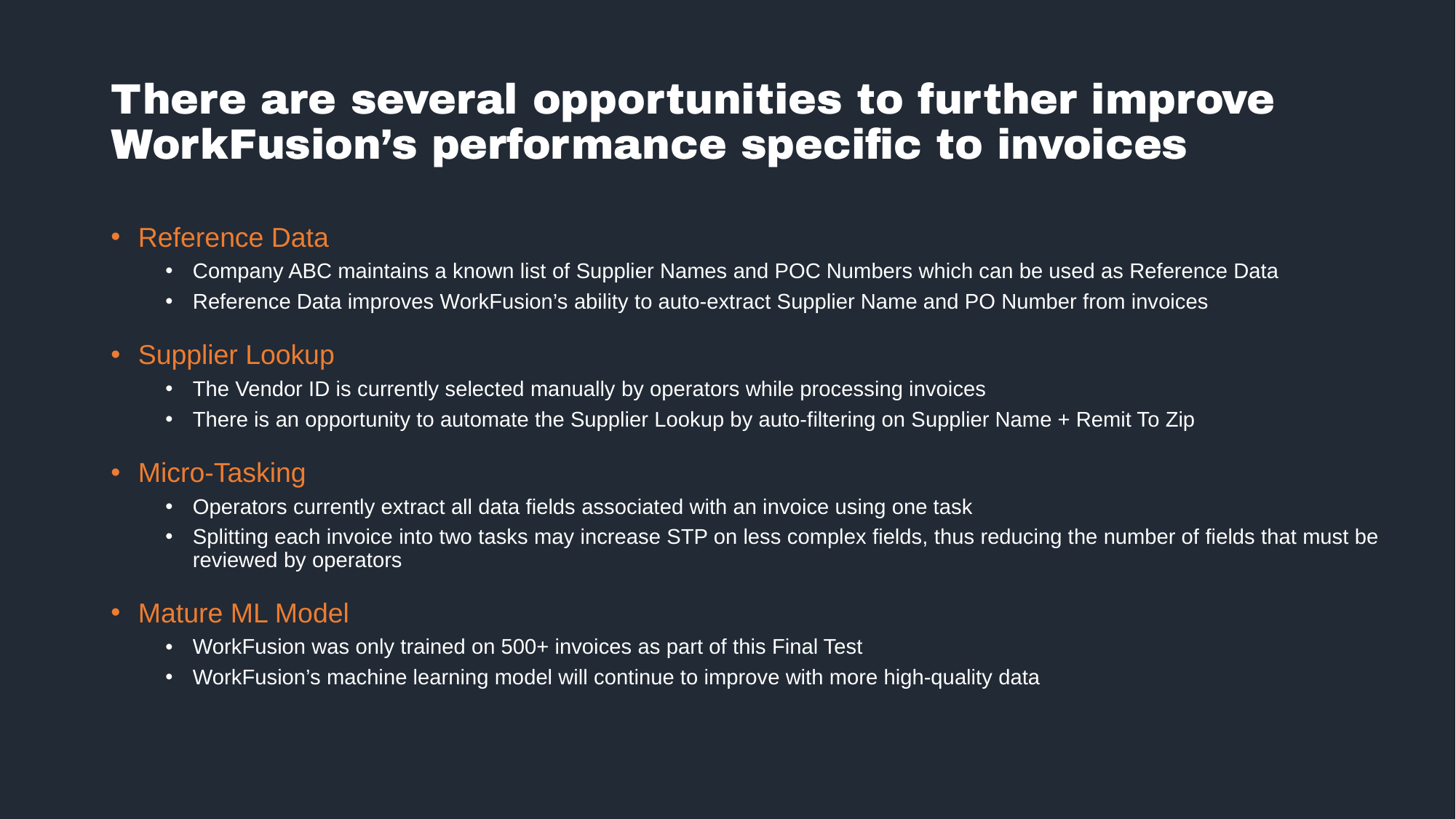

# There are several opportunities to further improve WorkFusion’s performance specific to invoices
Reference Data
Company ABC maintains a known list of Supplier Names and POC Numbers which can be used as Reference Data
Reference Data improves WorkFusion’s ability to auto-extract Supplier Name and PO Number from invoices
Supplier Lookup
The Vendor ID is currently selected manually by operators while processing invoices
There is an opportunity to automate the Supplier Lookup by auto-filtering on Supplier Name + Remit To Zip
Micro-Tasking
Operators currently extract all data fields associated with an invoice using one task
Splitting each invoice into two tasks may increase STP on less complex fields, thus reducing the number of fields that must be reviewed by operators
Mature ML Model
WorkFusion was only trained on 500+ invoices as part of this Final Test
WorkFusion’s machine learning model will continue to improve with more high-quality data